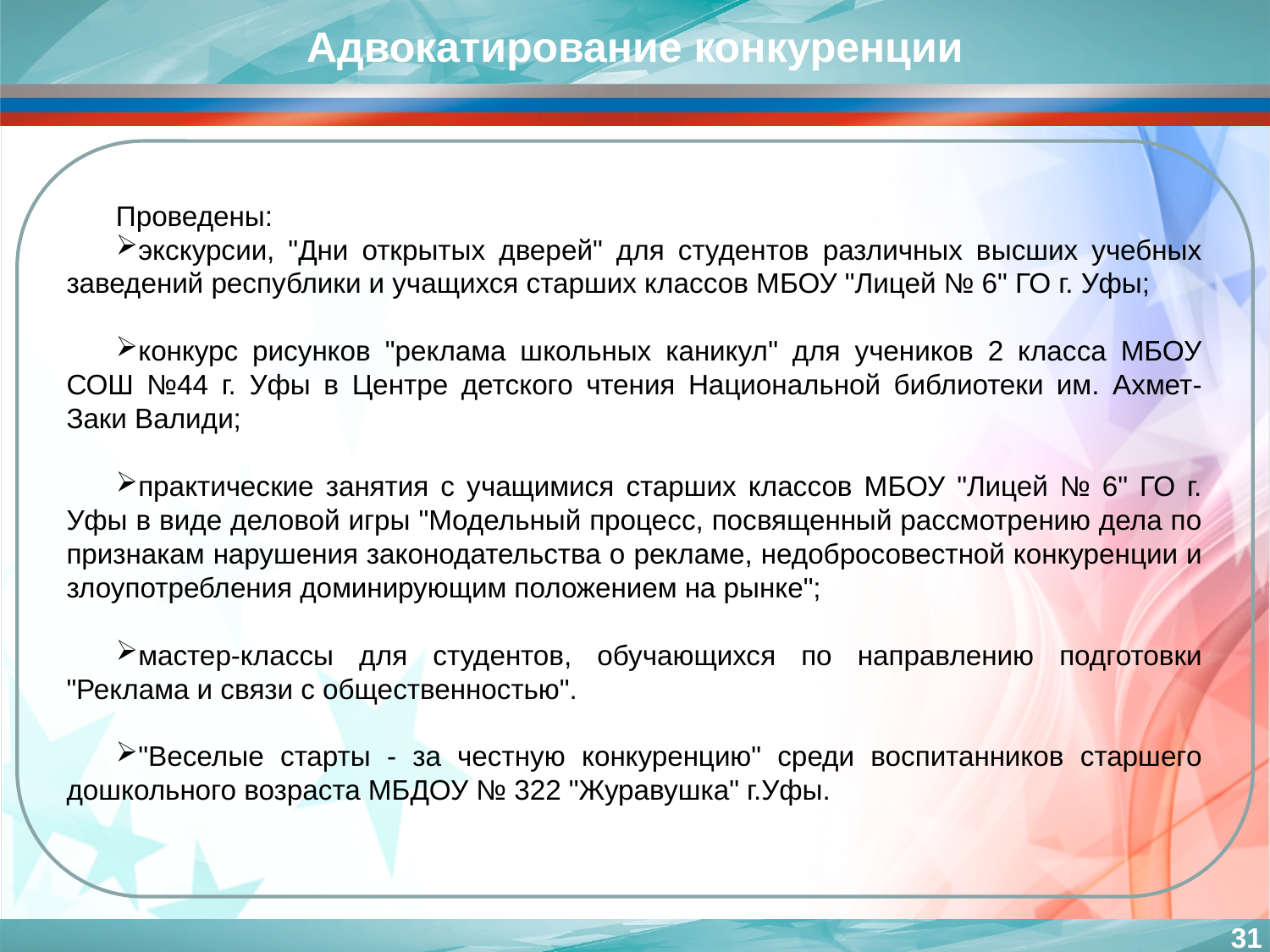

Адвокатирование конкуренции

Проведены:
экскурсии, "Дни открытых дверей" для студентов различных высших учебных заведений республики и учащихся старших классов МБОУ "Лицей № 6" ГО г. Уфы;

конкурс рисунков "реклама школьных каникул" для учеников 2 класса МБОУ СОШ №44 г. Уфы в Центре детского чтения Национальной библиотеки им. Ахмет-Заки Валиди;

практические занятия с учащимися старших классов МБОУ "Лицей № 6" ГО г. Уфы в виде деловой игры "Модельный процесс, посвященный рассмотрению дела по признакам нарушения законодательства о рекламе, недобросовестной конкуренции и злоупотребления доминирующим положением на рынке";

мастер-классы для студентов, обучающихся по направлению подготовки "Реклама и связи с общественностью".

"Веселые старты - за честную конкуренцию" среди воспитанников старшего дошкольного возраста МБДОУ № 322 "Журавушка" г.Уфы.

31